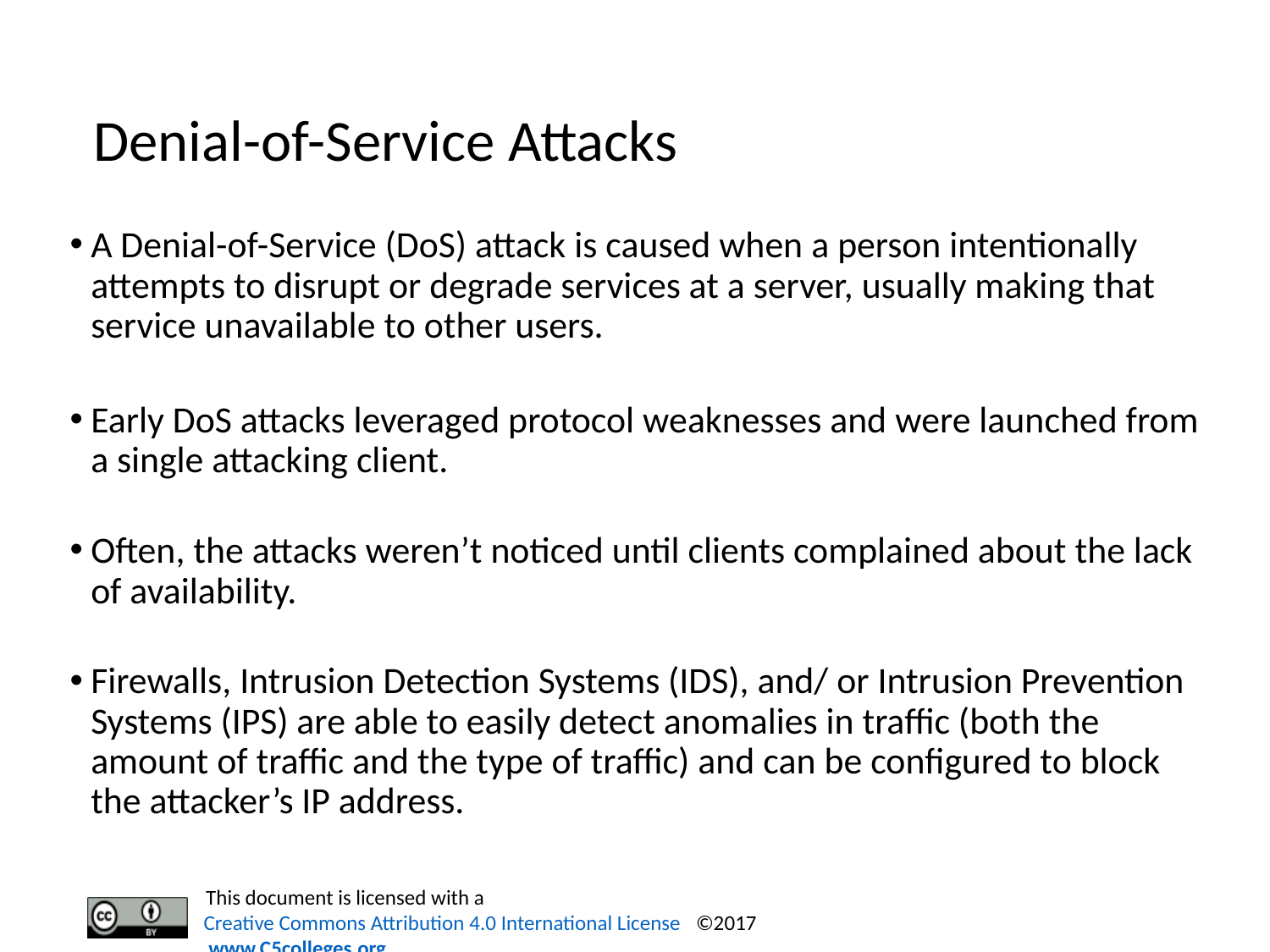

# Denial-of-Service Attacks
A Denial-of-Service (DoS) attack is caused when a person intentionally attempts to disrupt or degrade services at a server, usually making that service unavailable to other users.
Early DoS attacks leveraged protocol weaknesses and were launched from a single attacking client.
Often, the attacks weren’t noticed until clients complained about the lack of availability.
Firewalls, Intrusion Detection Systems (IDS), and/ or Intrusion Prevention Systems (IPS) are able to easily detect anomalies in traffic (both the amount of traffic and the type of traffic) and can be configured to block the attacker’s IP address.